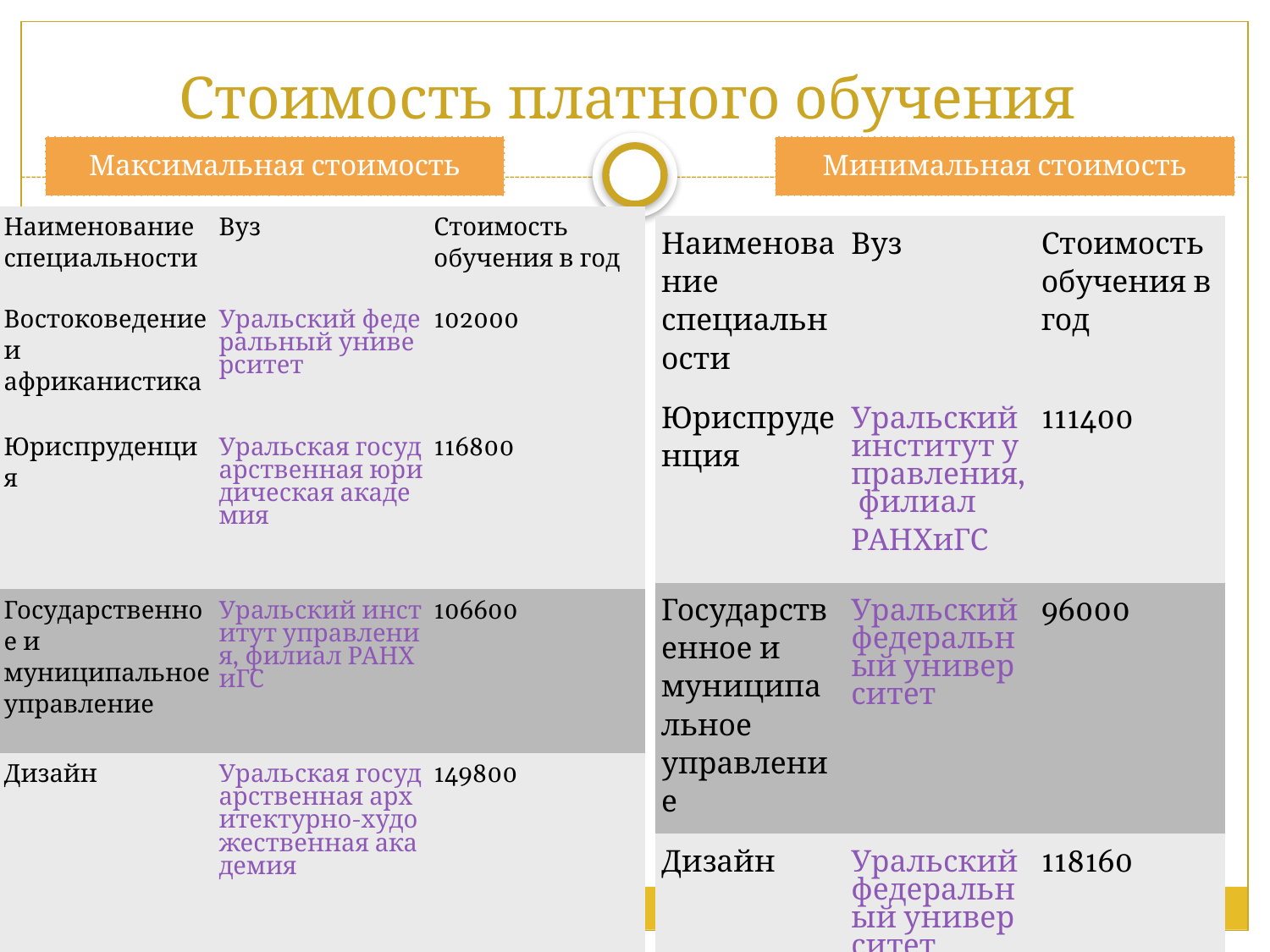

# Стоимость платного обучения
Максимальная стоимость
Минимальная стоимость
| Наименование специальности | Вуз | Стоимость обучения в год |
| --- | --- | --- |
| Востоковедение и африканистика | Уральский федеральный университет | 102000 |
| Юриспруденция | Уральская государственная юридическая академия | 116800 |
| Государственное и муниципальное управление | Уральский институт управления, филиал РАНХиГС | 106600 |
| Дизайн | Уральская государственная архитектурно-художественная академия | 149800 |
| Наименование специальности | Вуз | Стоимость обучения в год |
| --- | --- | --- |
| Юриспруденция | Уральский институт управления, филиал РАНХиГС | 111400 |
| Государственное и муниципальное управление | Уральский федеральный университет | 96000 |
| Дизайн | Уральский федеральный университет | 118160 |